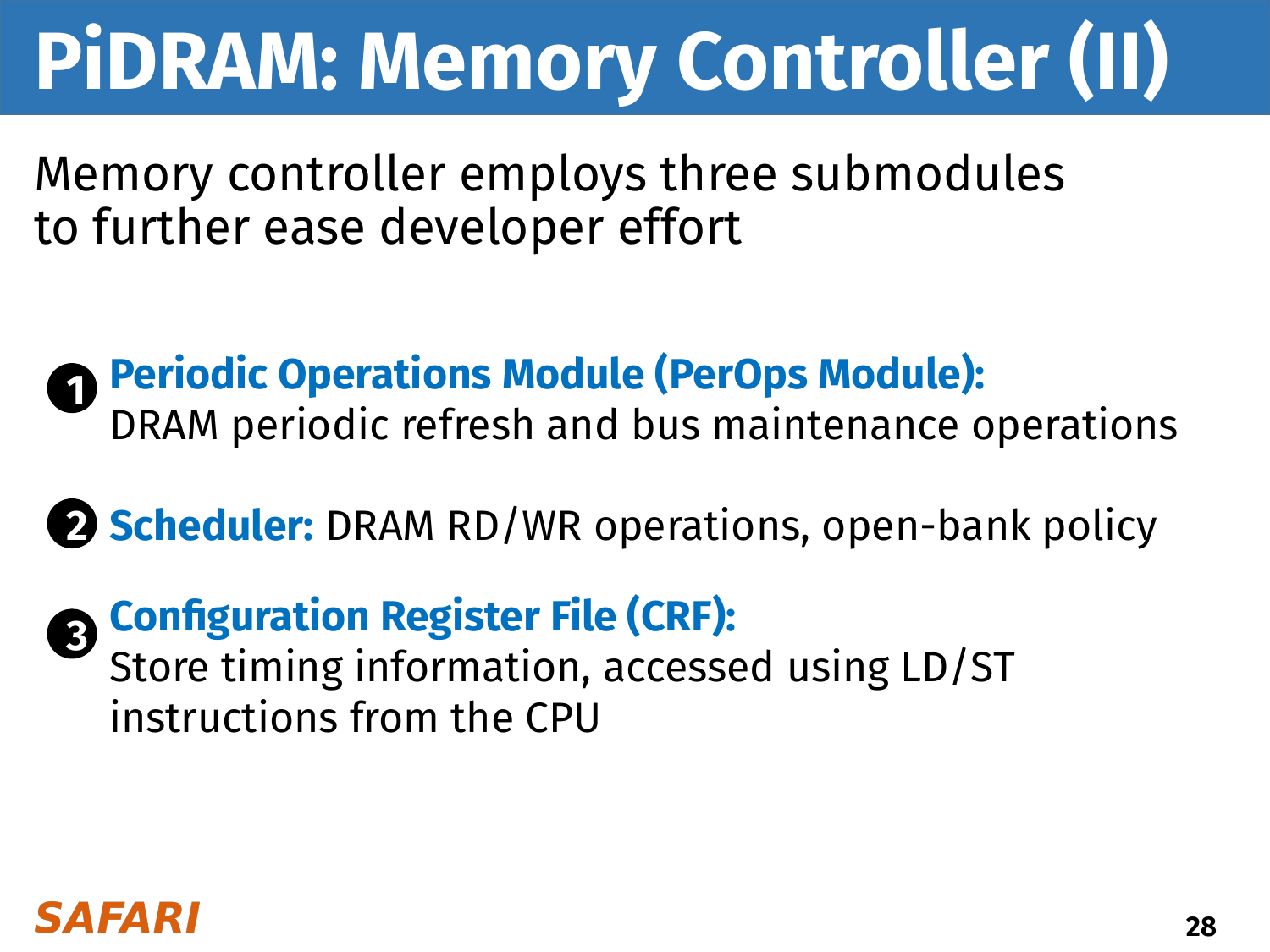

# PiDRAM: Memory Controller (II)
Memory controller employs three submodules
to further ease developer effort
Periodic Operations Module (PerOps Module):
DRAM periodic refresh and bus maintenance operations
1
Scheduler: DRAM RD/WR operations, open-bank policy
2
Configuration Register File (CRF):
Store timing information, accessed using LD/ST instructions from the CPU
3
28